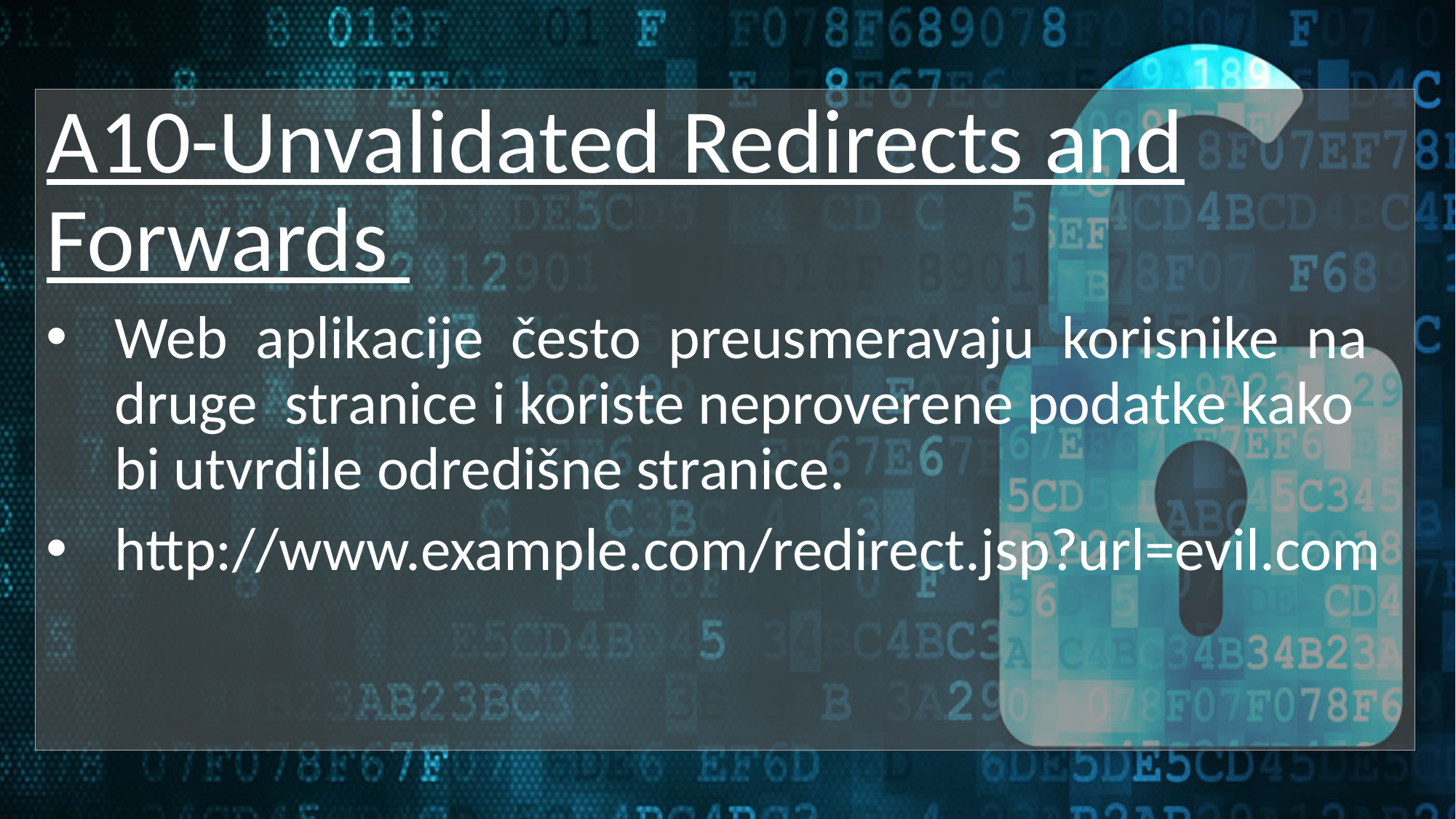

A10-Unvalidated Redirects and Forwards
Web  aplikacije  često  preusmeravaju  korisnike  na  druge  stranice i koriste neproverene podatke kako bi utvrdile odredišne stranice.
http://www.example.com/redirect.jsp?url=evil.com